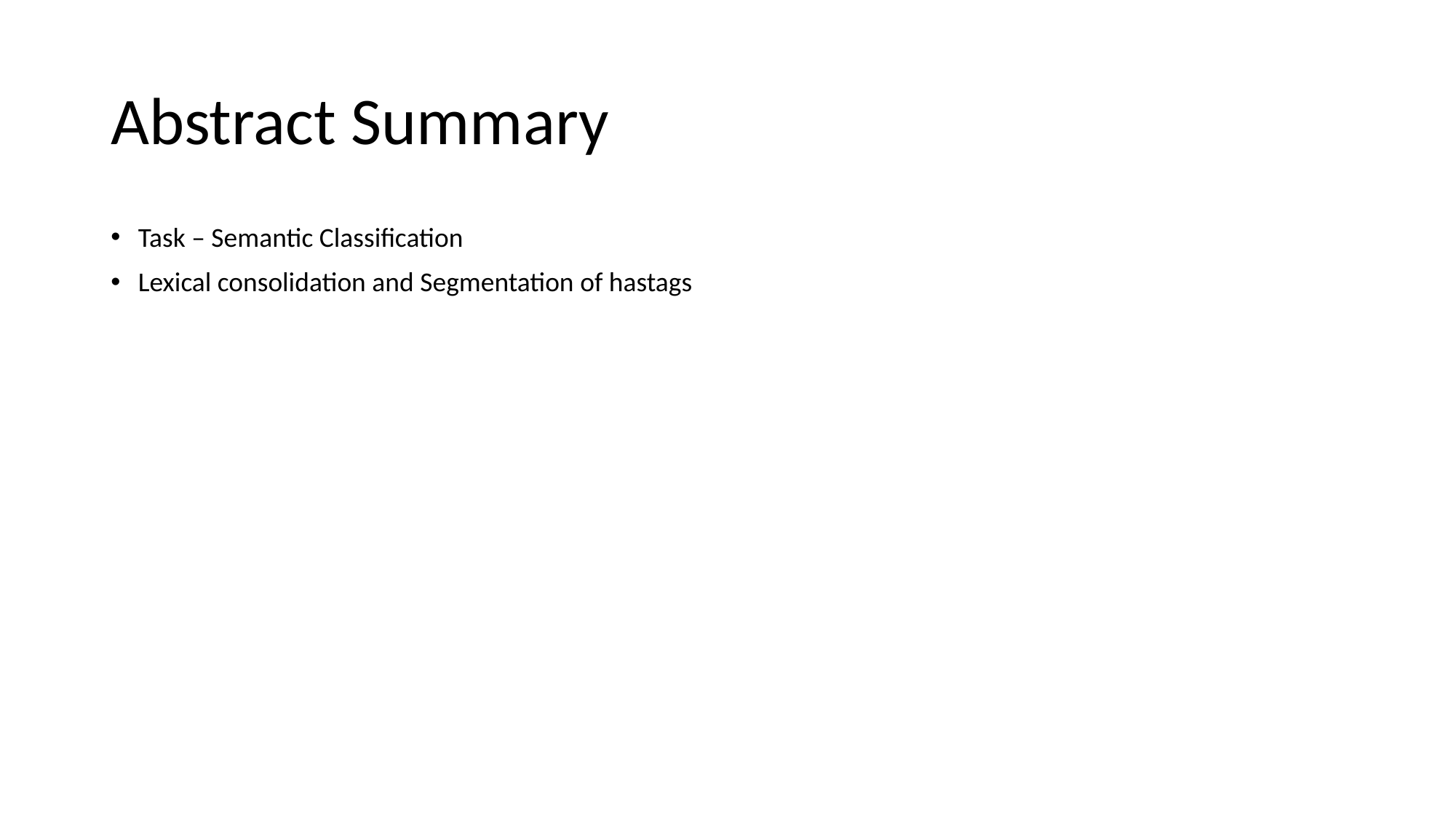

# Abstract Summary
Task – Semantic Classification
Lexical consolidation and Segmentation of hastags